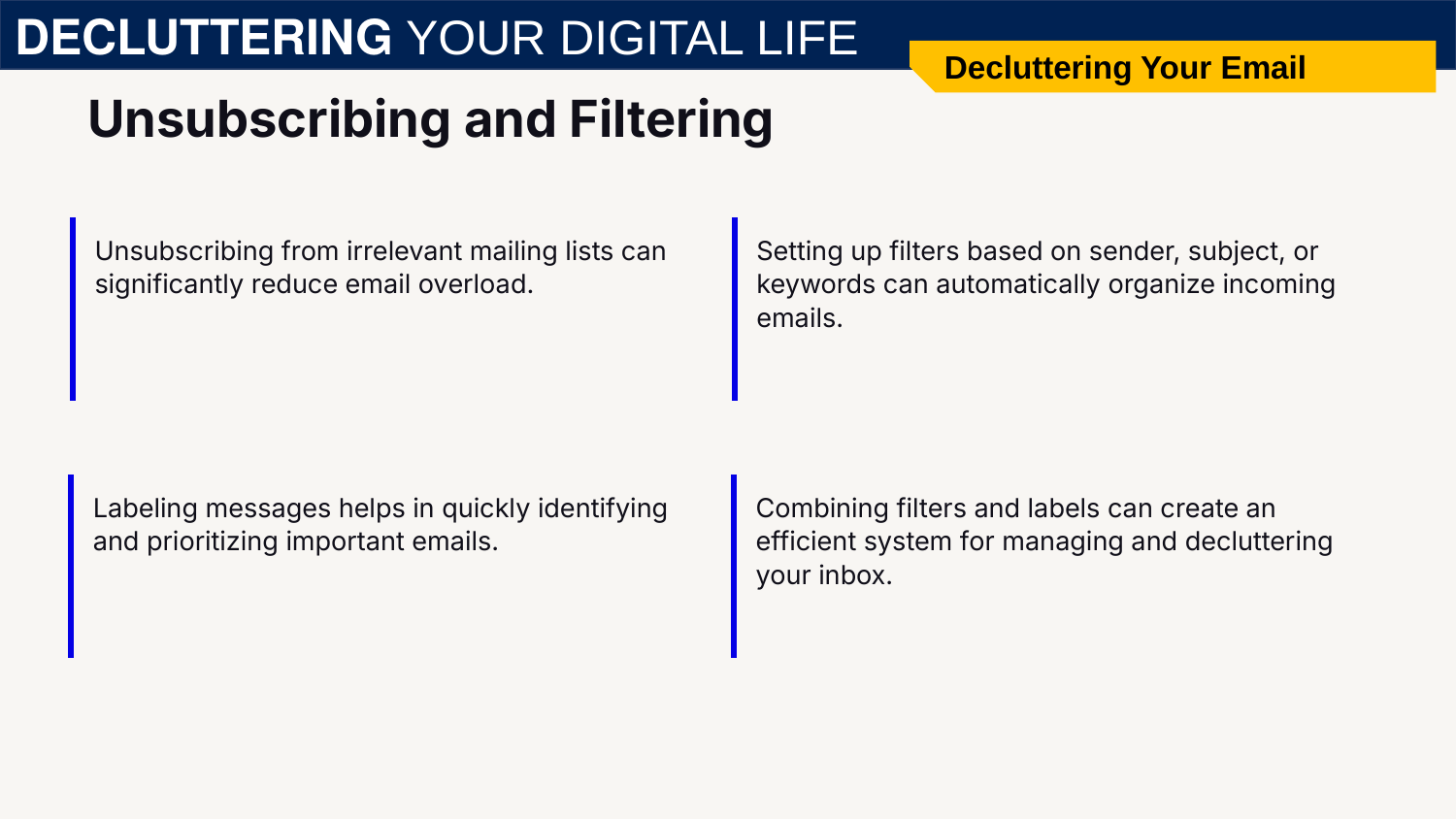

DECLUTTERING YOUR DIGITAL LIFE
Decluttering Your Email

# Unsubscribing and Filtering
Unsubscribing from irrelevant mailing lists can significantly reduce email overload.
Setting up filters based on sender, subject, or keywords can automatically organize incoming emails.
Labeling messages helps in quickly identifying and prioritizing important emails.
Combining filters and labels can create an efficient system for managing and decluttering your inbox.